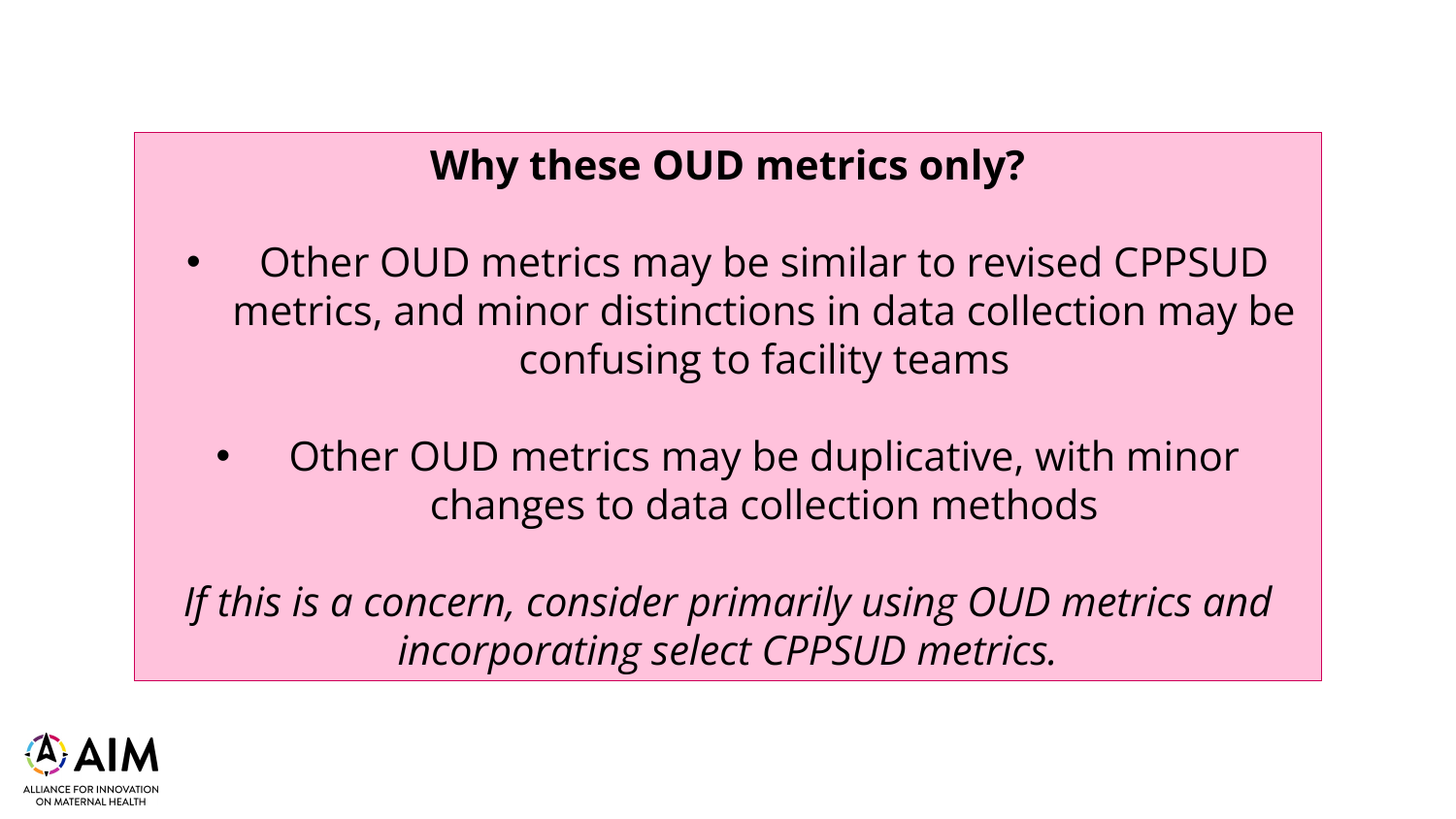

Why these OUD metrics only?

Other OUD metrics may be similar to revised CPPSUD metrics, and minor distinctions in data collection may be confusing to facility teams

Other OUD metrics may be duplicative, with minor changes to data collection methods

If this is a concern, consider primarily using OUD metrics and incorporating select CPPSUD metrics.
#